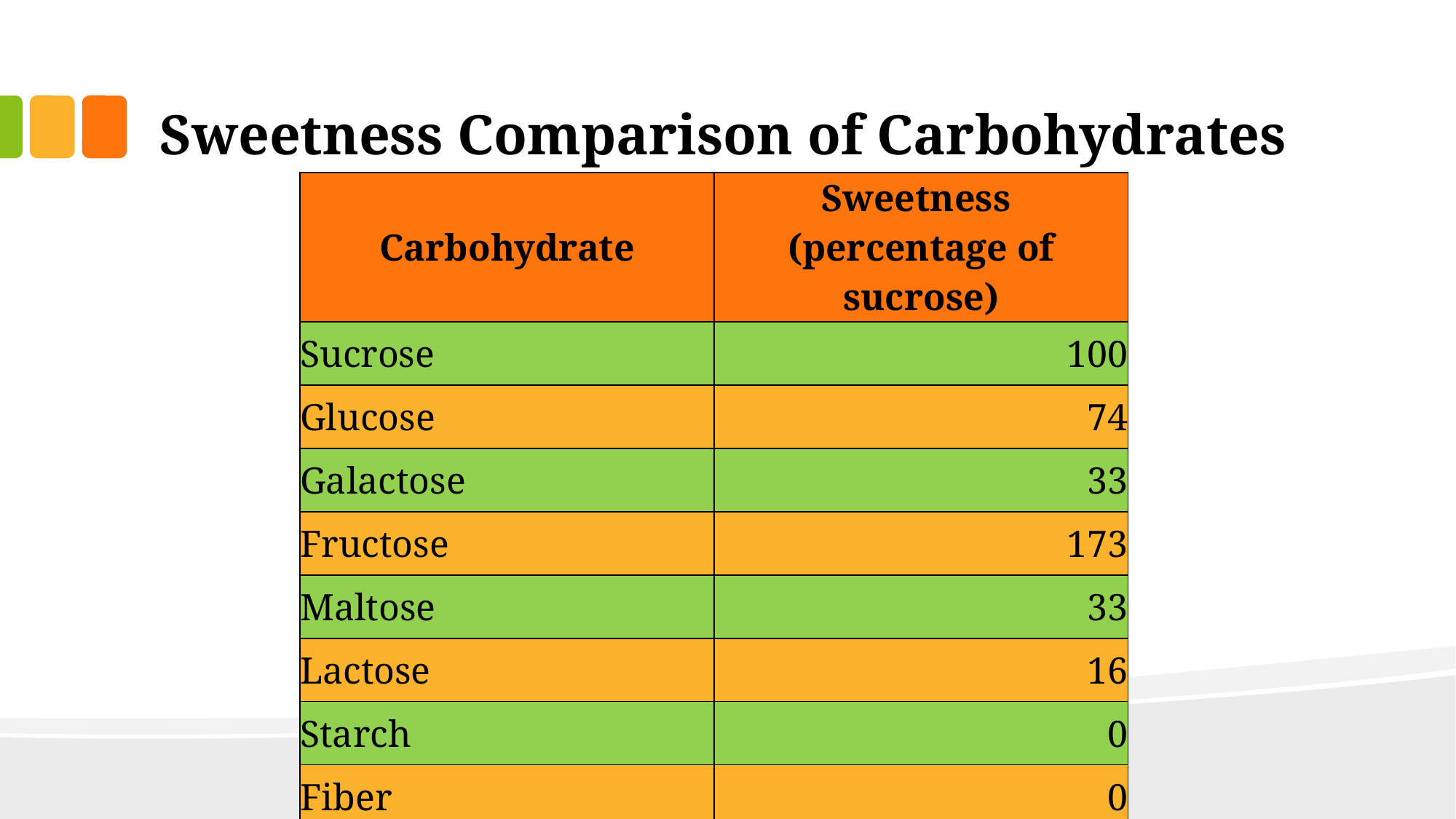

# Sweetness Comparison of Carbohydrates
| Carbohydrate | Sweetness (percentage of sucrose) |
| --- | --- |
| Sucrose | 100 |
| Glucose | 74 |
| Galactose | 33 |
| Fructose | 173 |
| Maltose | 33 |
| Lactose | 16 |
| Starch | 0 |
| Fiber | 0 |